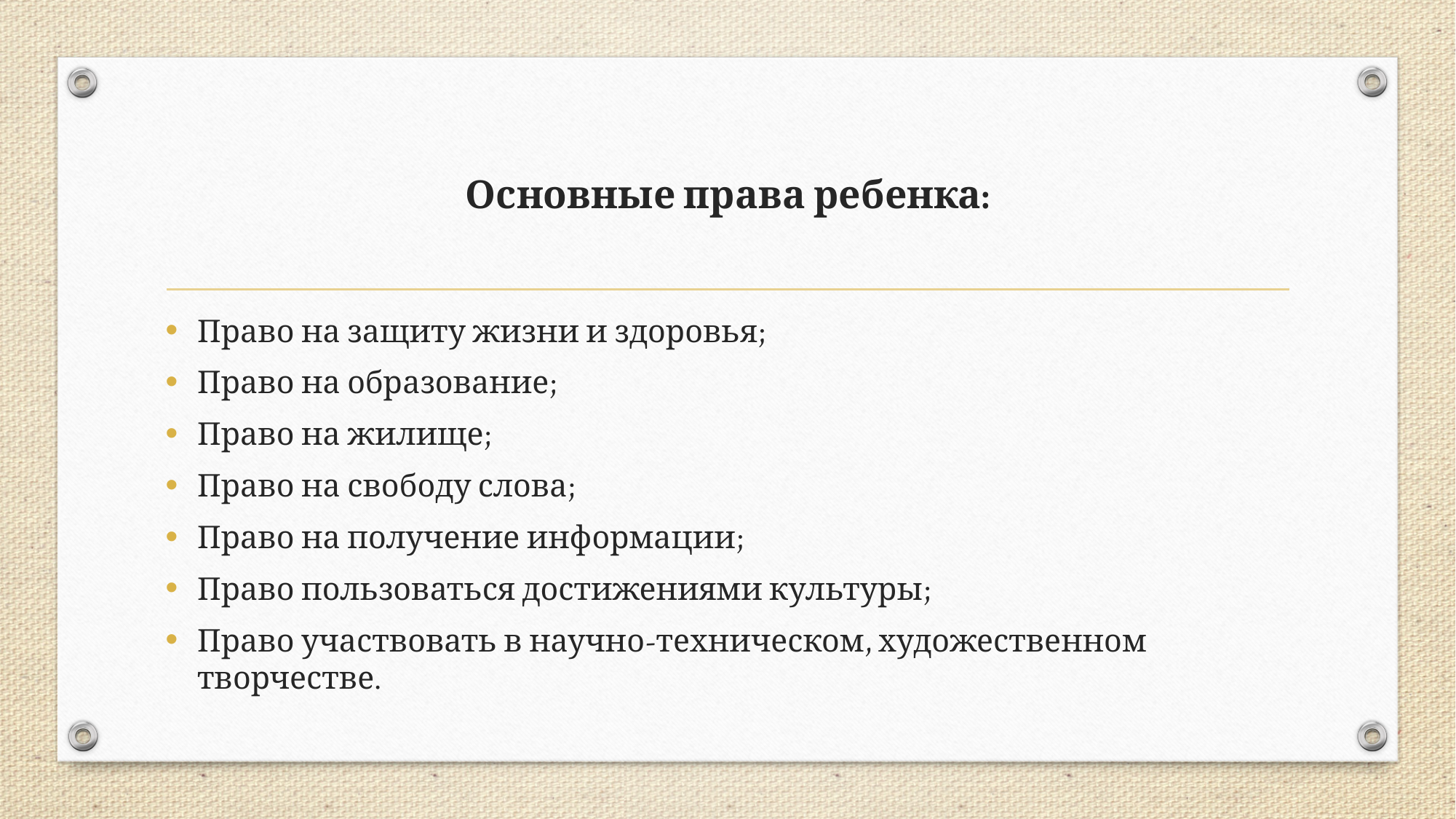

# Основные права ребенка:
Право на защиту жизни и здоровья;
Право на образование;
Право на жилище;
Право на свободу слова;
Право на получение информации;
Право пользоваться достижениями культуры;
Право участвовать в научно-техническом, художественном творчестве.